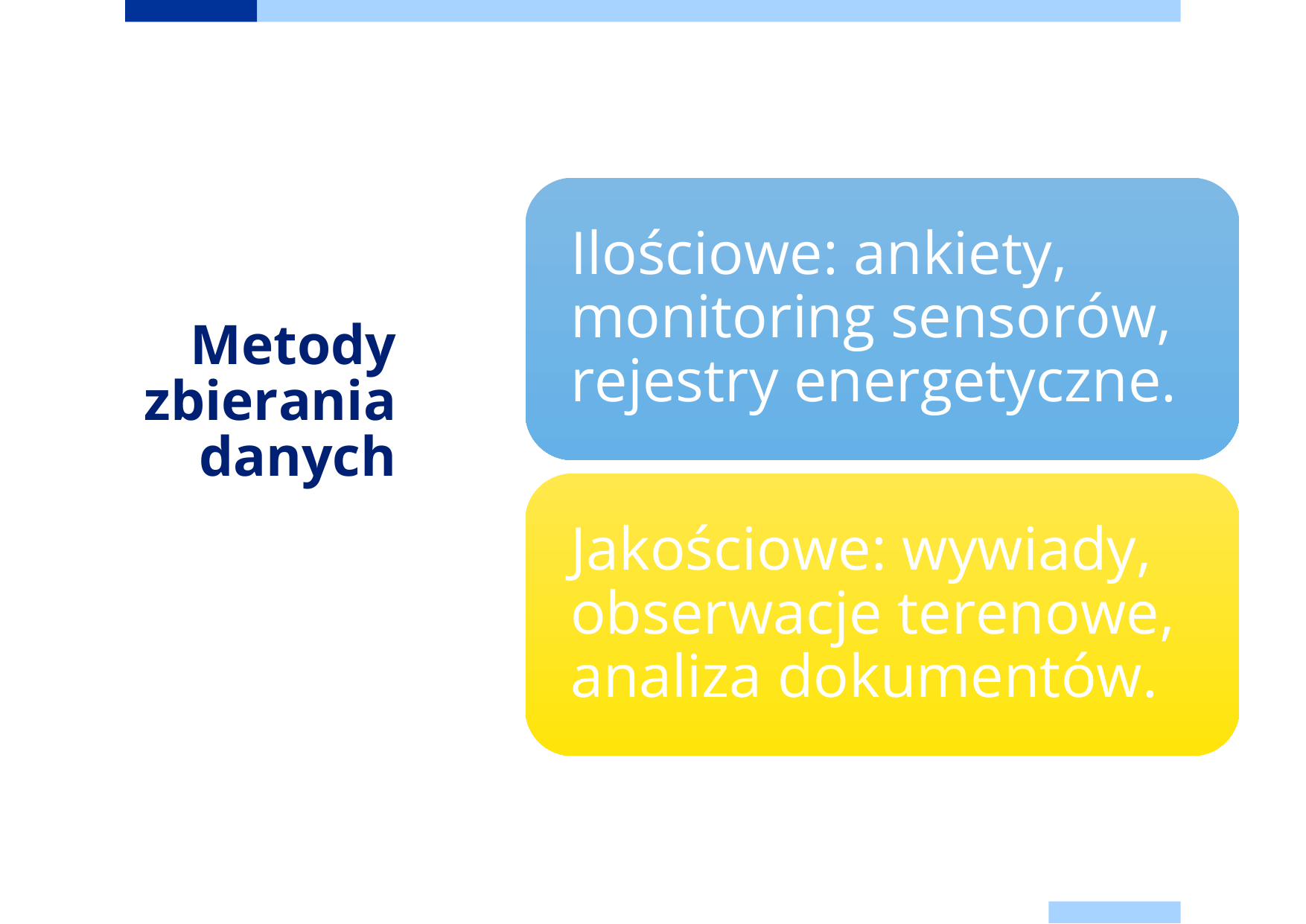

Ilościowe: ankiety, monitoring sensorów, rejestry energetyczne.
Jakościowe: wywiady, obserwacje terenowe, analiza dokumentów.
# Metody zbierania danych